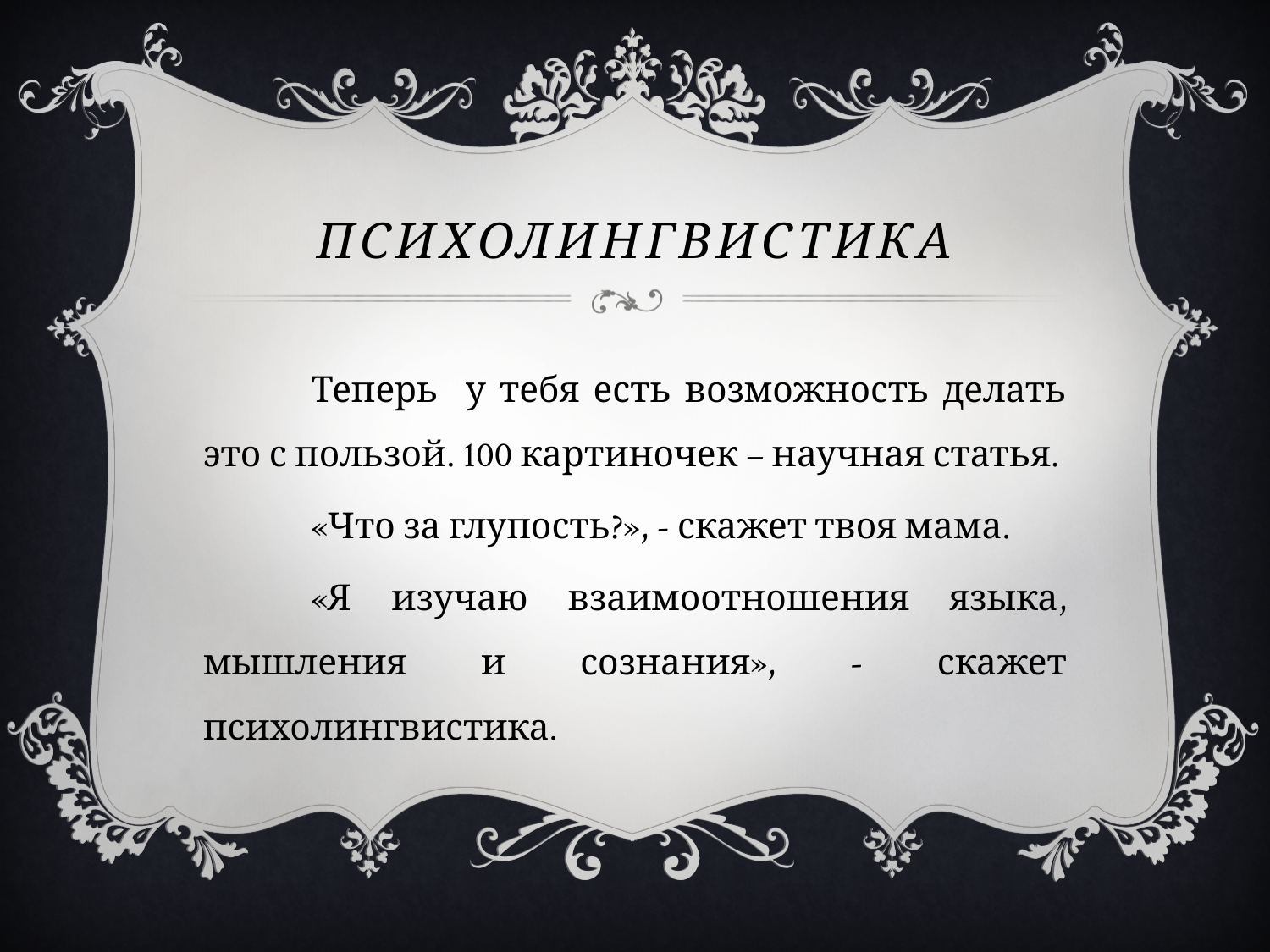

# Психолингвистика
	Теперь  у тебя есть возможность делать это с пользой. 100 картиночек – научная статья.
	«Что за глупость?», - скажет твоя мама.
	«Я изучаю взаимоотношения языка, мышления и сознания», - скажет психолингвистика.